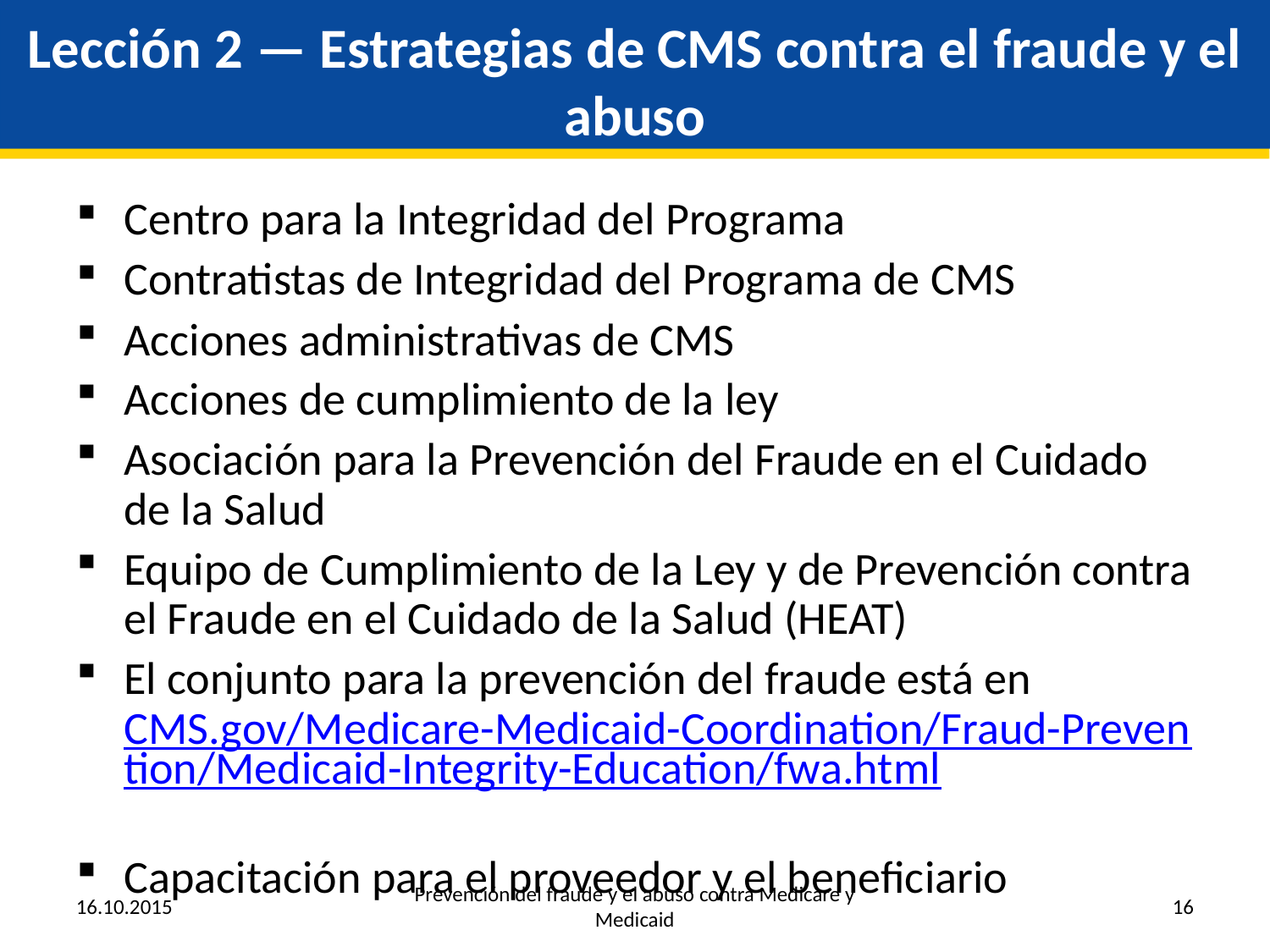

# Lección 2 — Estrategias de CMS contra el fraude y el abuso
Centro para la Integridad del Programa
Contratistas de Integridad del Programa de CMS
Acciones administrativas de CMS
Acciones de cumplimiento de la ley
Asociación para la Prevención del Fraude en el Cuidado de la Salud
Equipo de Cumplimiento de la Ley y de Prevención contra el Fraude en el Cuidado de la Salud (HEAT)
El conjunto para la prevención del fraude está en CMS.gov/Medicare-Medicaid-Coordination/Fraud-Prevention/Medicaid-Integrity-Education/fwa.html
Capacitación para el proveedor y el beneficiario

16.10.2015
Prevención del fraude y el abuso contra Medicare y Medicaid
16